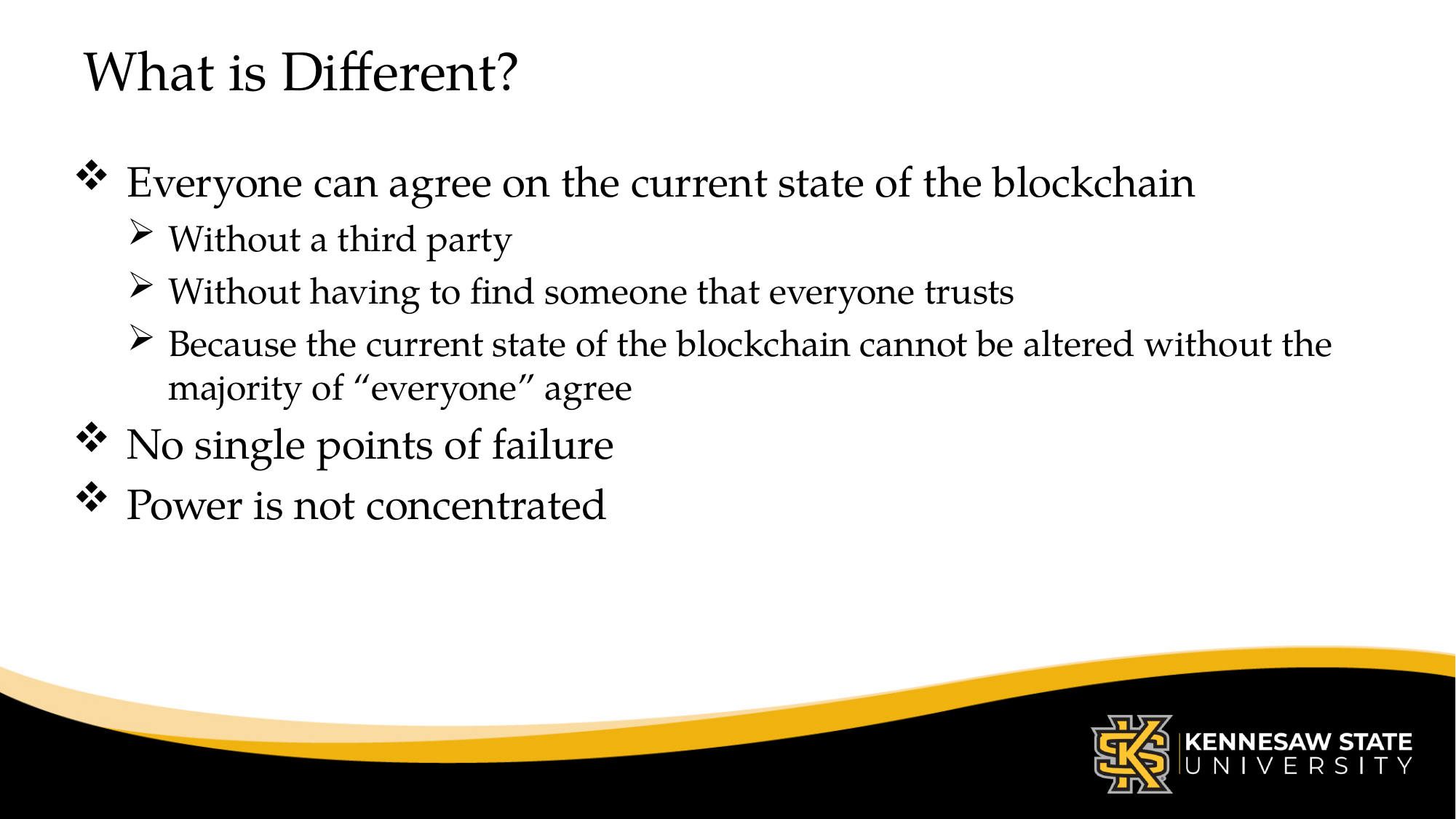

# What is Different?
Everyone can agree on the current state of the blockchain
Without a third party
Without having to find someone that everyone trusts
Because the current state of the blockchain cannot be altered without the majority of “everyone” agree
No single points of failure
Power is not concentrated